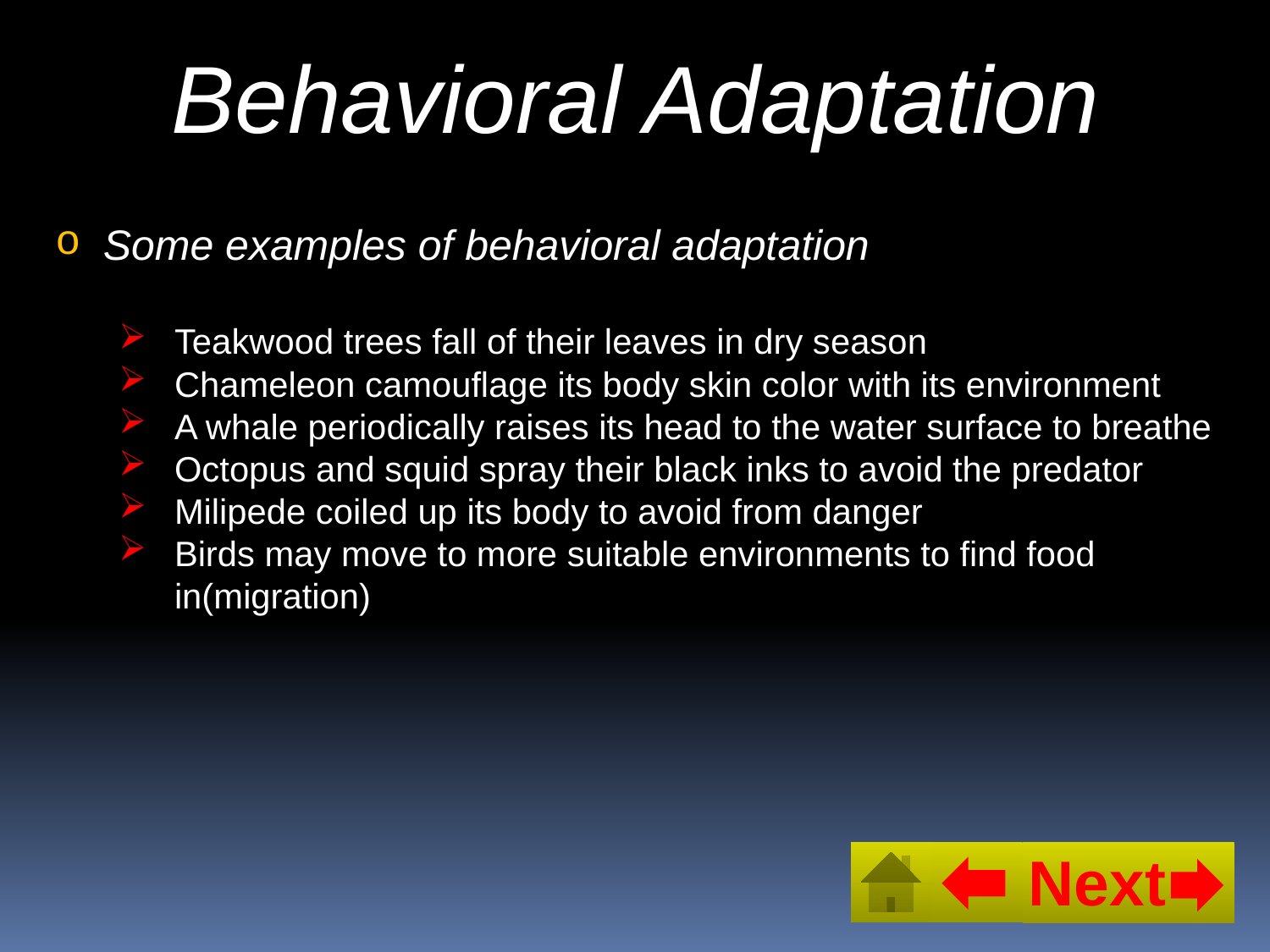

Behavioral Adaptation
Some examples of behavioral adaptation
Teakwood trees fall of their leaves in dry season
Chameleon camouflage its body skin color with its environment
A whale periodically raises its head to the water surface to breathe
Octopus and squid spray their black inks to avoid the predator
Milipede coiled up its body to avoid from danger
Birds may move to more suitable environments to find food in(migration)

Next